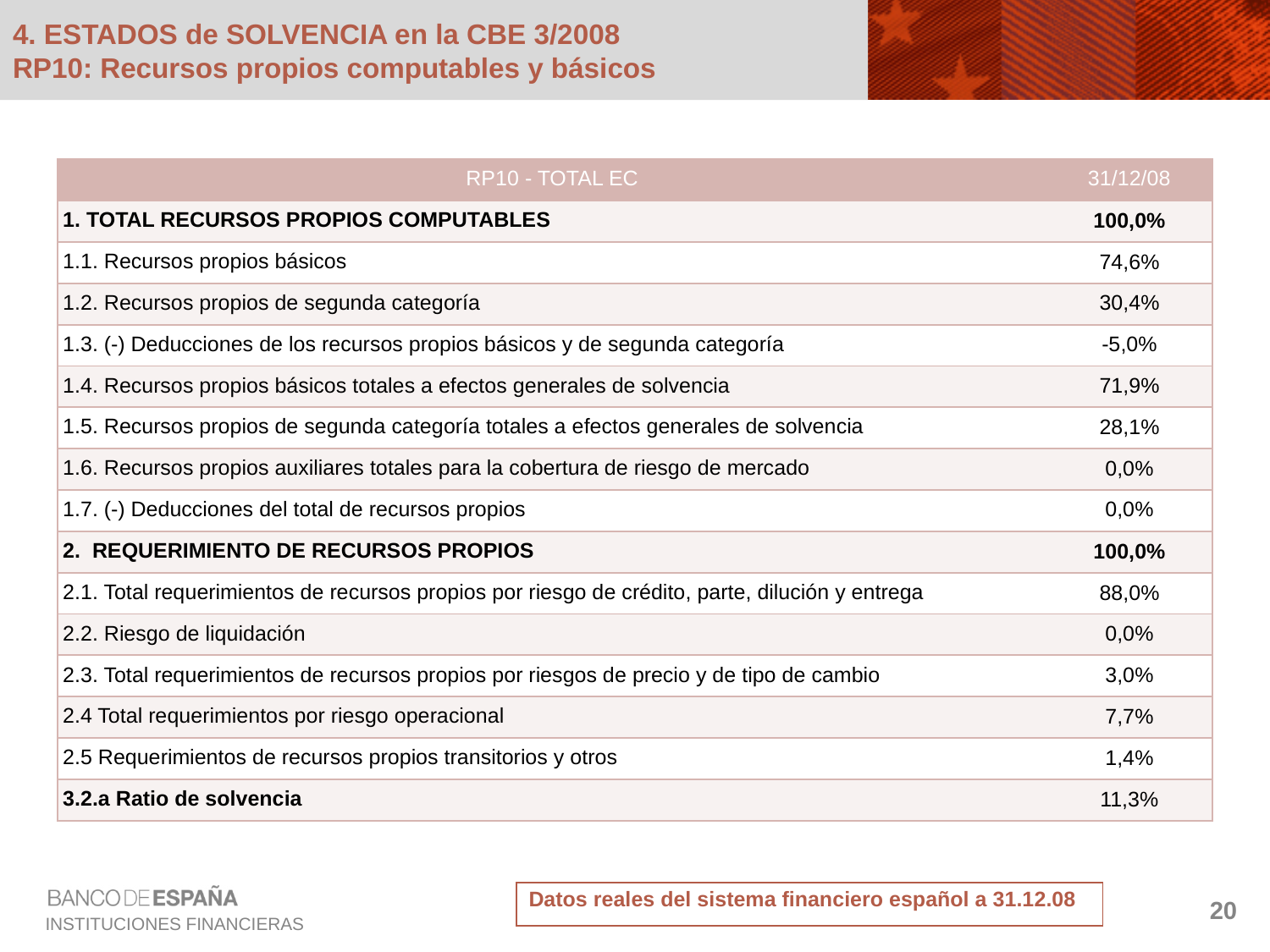

4. ESTADOS de SOLVENCIA en la CBE 3/2008
RP10: Recursos propios computables y básicos
| RP10 - TOTAL EC | 31/12/08 |
| --- | --- |
| 1. TOTAL RECURSOS PROPIOS COMPUTABLES | 100,0% |
| 1.1. Recursos propios básicos | 74,6% |
| 1.2. Recursos propios de segunda categoría | 30,4% |
| 1.3. (-) Deducciones de los recursos propios básicos y de segunda categoría | -5,0% |
| 1.4. Recursos propios básicos totales a efectos generales de solvencia | 71,9% |
| 1.5. Recursos propios de segunda categoría totales a efectos generales de solvencia | 28,1% |
| 1.6. Recursos propios auxiliares totales para la cobertura de riesgo de mercado | 0,0% |
| 1.7. (-) Deducciones del total de recursos propios | 0,0% |
| 2. REQUERIMIENTO DE RECURSOS PROPIOS | 100,0% |
| 2.1. Total requerimientos de recursos propios por riesgo de crédito, parte, dilución y entrega | 88,0% |
| 2.2. Riesgo de liquidación | 0,0% |
| 2.3. Total requerimientos de recursos propios por riesgos de precio y de tipo de cambio | 3,0% |
| 2.4 Total requerimientos por riesgo operacional | 7,7% |
| 2.5 Requerimientos de recursos propios transitorios y otros | 1,4% |
| 3.2.a Ratio de solvencia | 11,3% |
Datos reales del sistema financiero español a 31.12.08
20